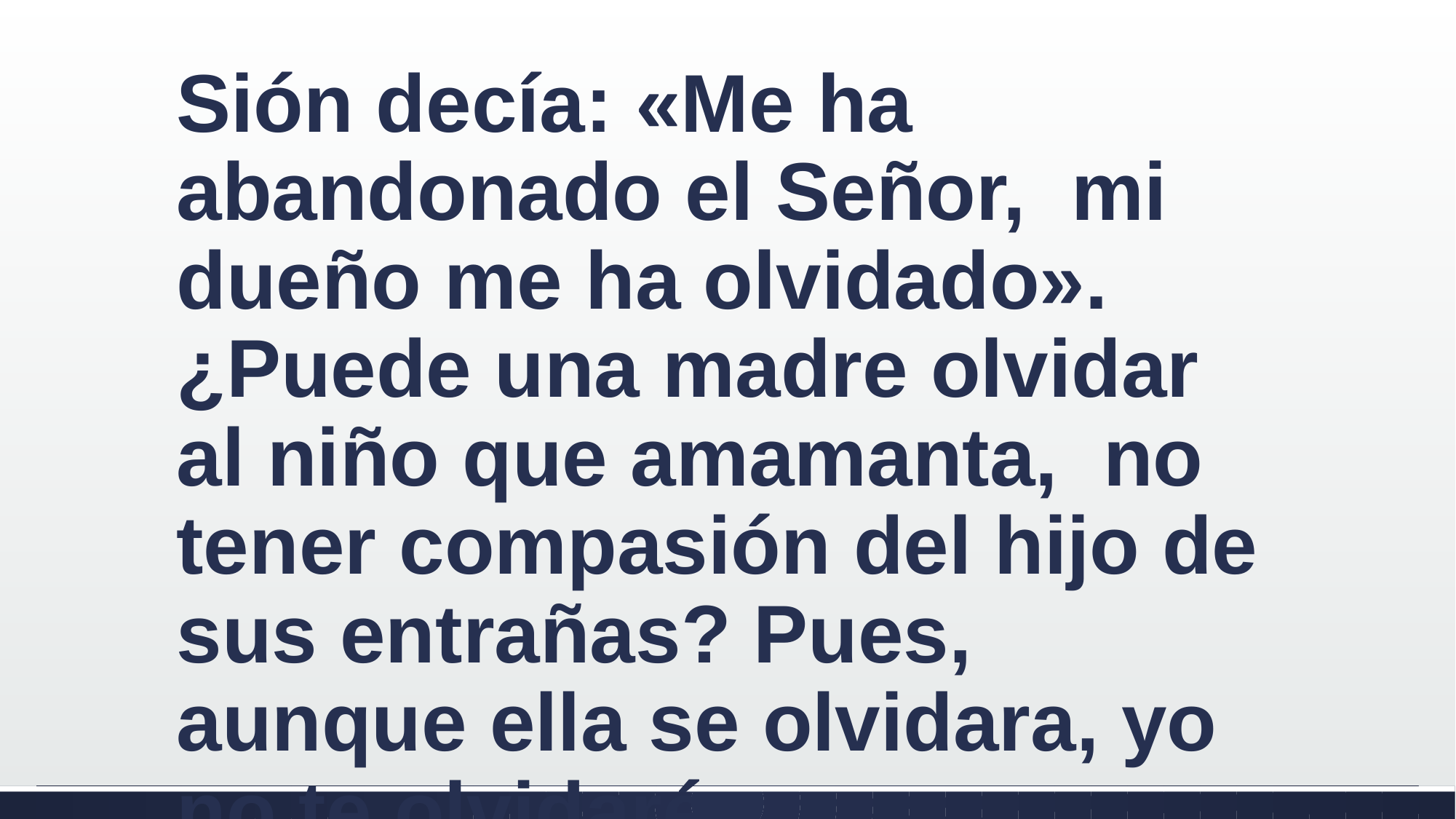

#
Sión decía: «Me ha abandonado el Señor,  mi dueño me ha olvidado». ¿Puede una madre olvidar al niño que amamanta,  no tener compasión del hijo de sus entrañas? Pues, aunque ella se olvidara, yo no te olvidaré.